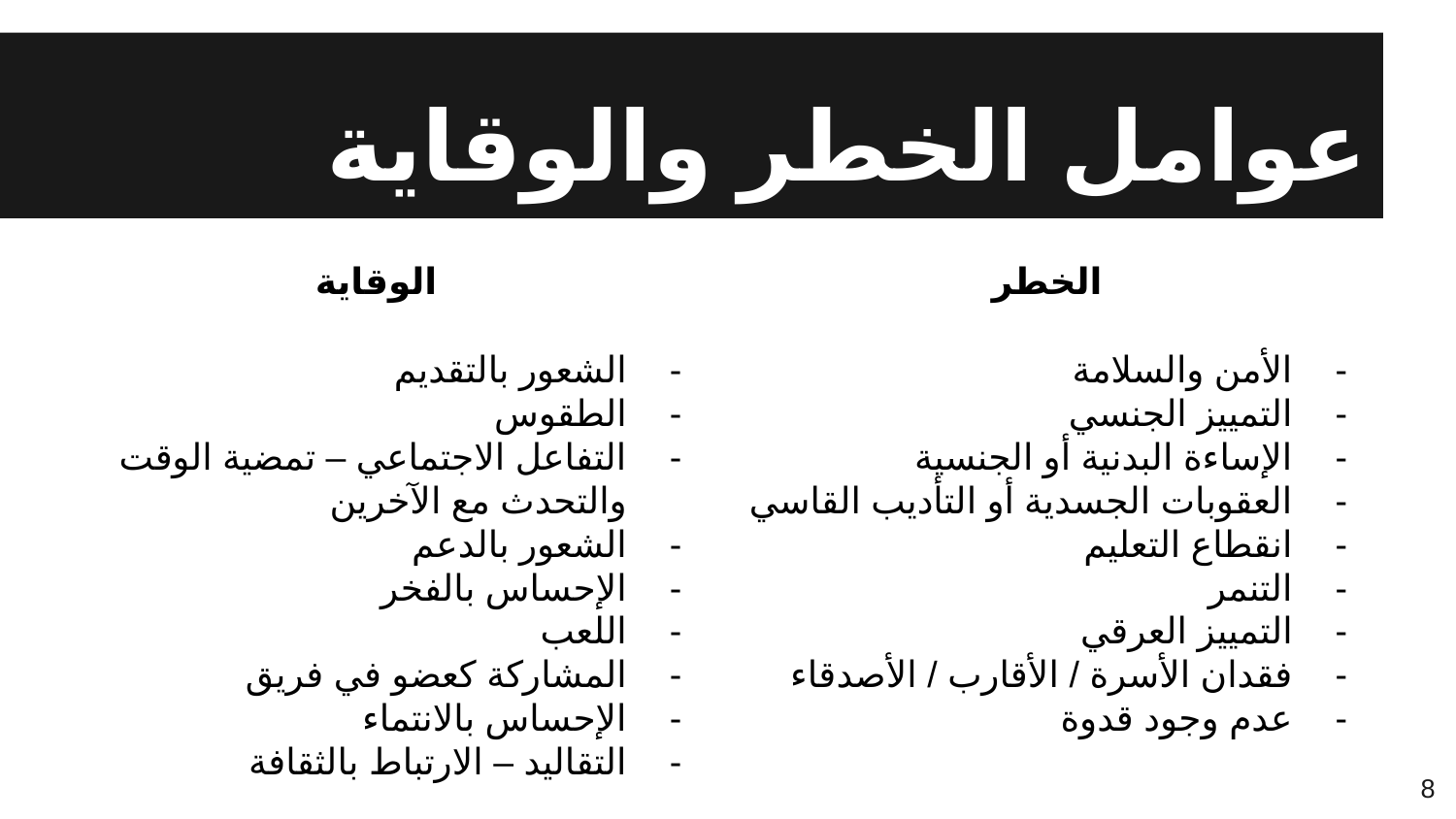

# عوامل الخطر والوقاية
| الوقاية | الخطر |
| --- | --- |
| الشعور بالتقديم الطقوس التفاعل الاجتماعي – تمضية الوقت والتحدث مع الآخرين الشعور بالدعم الإحساس بالفخر اللعب المشاركة كعضو في فريق الإحساس بالانتماء التقاليد – الارتباط بالثقافة | الأمن والسلامة التمييز الجنسي الإساءة البدنية أو الجنسية العقوبات الجسدية أو التأديب القاسي انقطاع التعليم التنمر التمييز العرقي فقدان الأسرة / الأقارب / الأصدقاء عدم وجود قدوة |
8